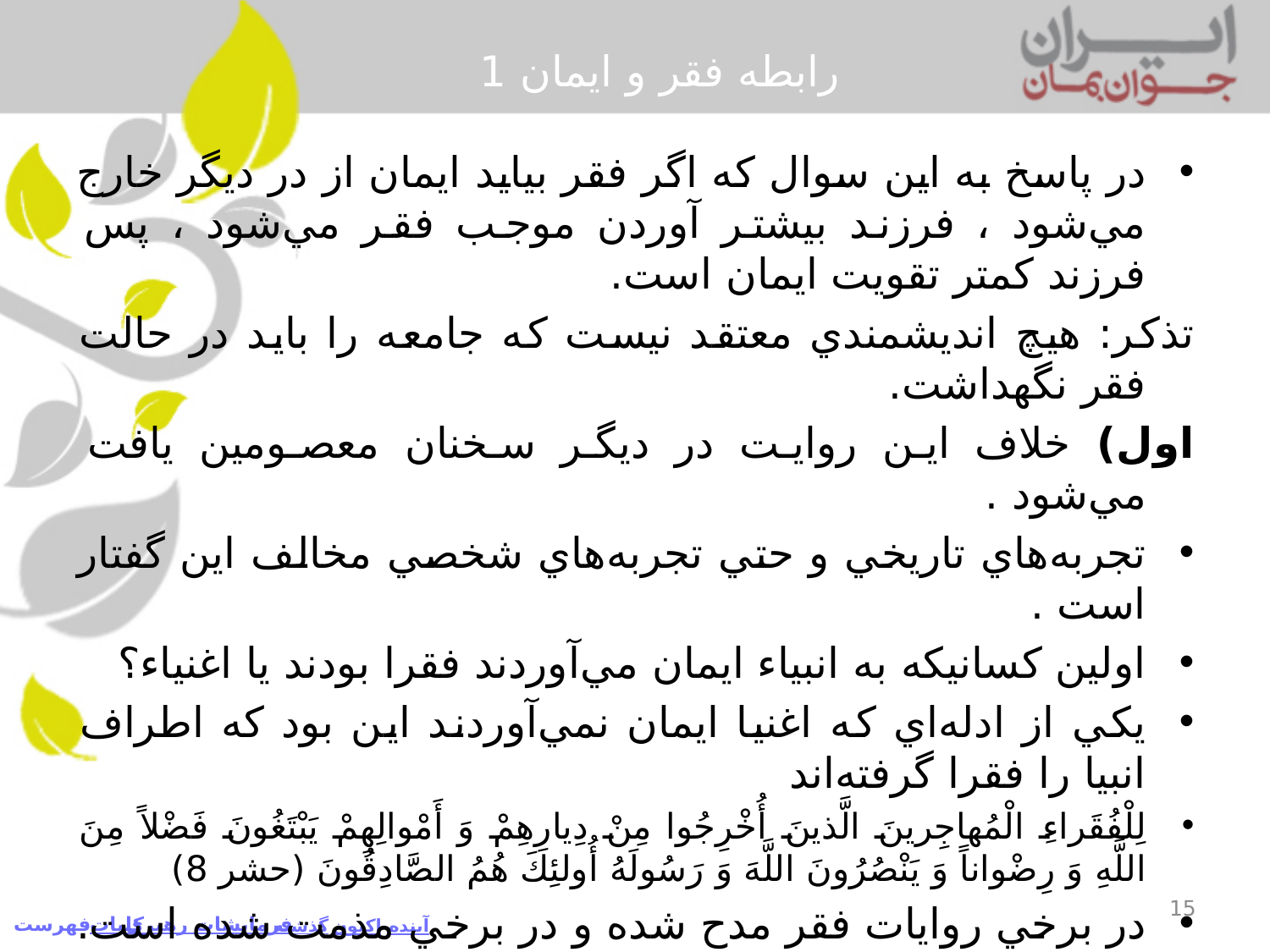

# رابطه فقر و ايمان 1
در پاسخ به اين سوال كه اگر فقر بيايد ايمان از در ديگر خارج مي‌شود ، فرزند بيشتر آوردن موجب فقر مي‌شود ، پس فرزند كمتر تقويت ايمان است.
تذكر: هيچ انديشمندي معتقد نيست كه جامعه را بايد در حالت فقر نگهداشت.
اول) خلاف اين روايت در ديگر سخنان معصومين يافت مي‌شود .
تجربه‌هاي تاريخي و حتي تجربه‌هاي شخصي مخالف اين گفتار است .
اولين كسانيكه به انبياء ايمان مي‌آوردند فقرا بودند يا اغنياء؟
يكي از ادله‌اي كه اغنيا ايمان نمي‌آوردند اين بود كه اطراف انبيا را فقرا گرفته‌اند
لِلْفُقَراءِ الْمُهاجِرينَ الَّذينَ أُخْرِجُوا مِنْ دِيارِهِمْ وَ أَمْوالِهِمْ يَبْتَغُونَ فَضْلاً مِنَ اللَّهِ وَ رِضْواناً وَ يَنْصُرُونَ اللَّهَ وَ رَسُولَهُ أُولئِكَ هُمُ الصَّادِقُونَ (حشر 8)
در برخي روايات فقر مدح شده و در برخي مذمت شده است. چيزي كه در اين ميان مسلم است دين فقر را براي جامعه اسلامي امر مطلوبي نمي‌داند ، اما آيا نتيجه فقر هميشه بي‌ايماني است؟ اين قابل اثبات نيست.
15